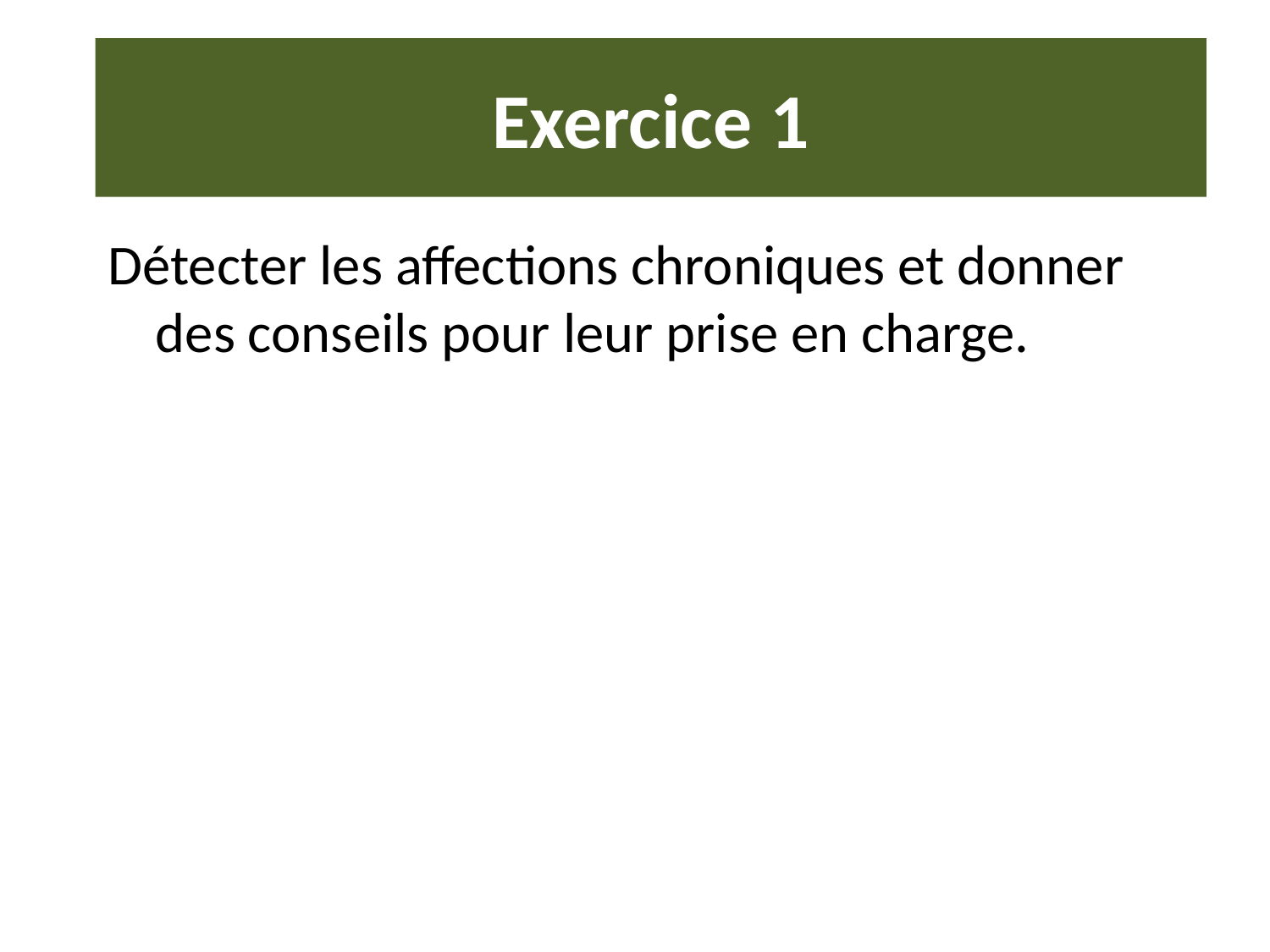

# Exercice 1
Détecter les affections chroniques et donner des conseils pour leur prise en charge.